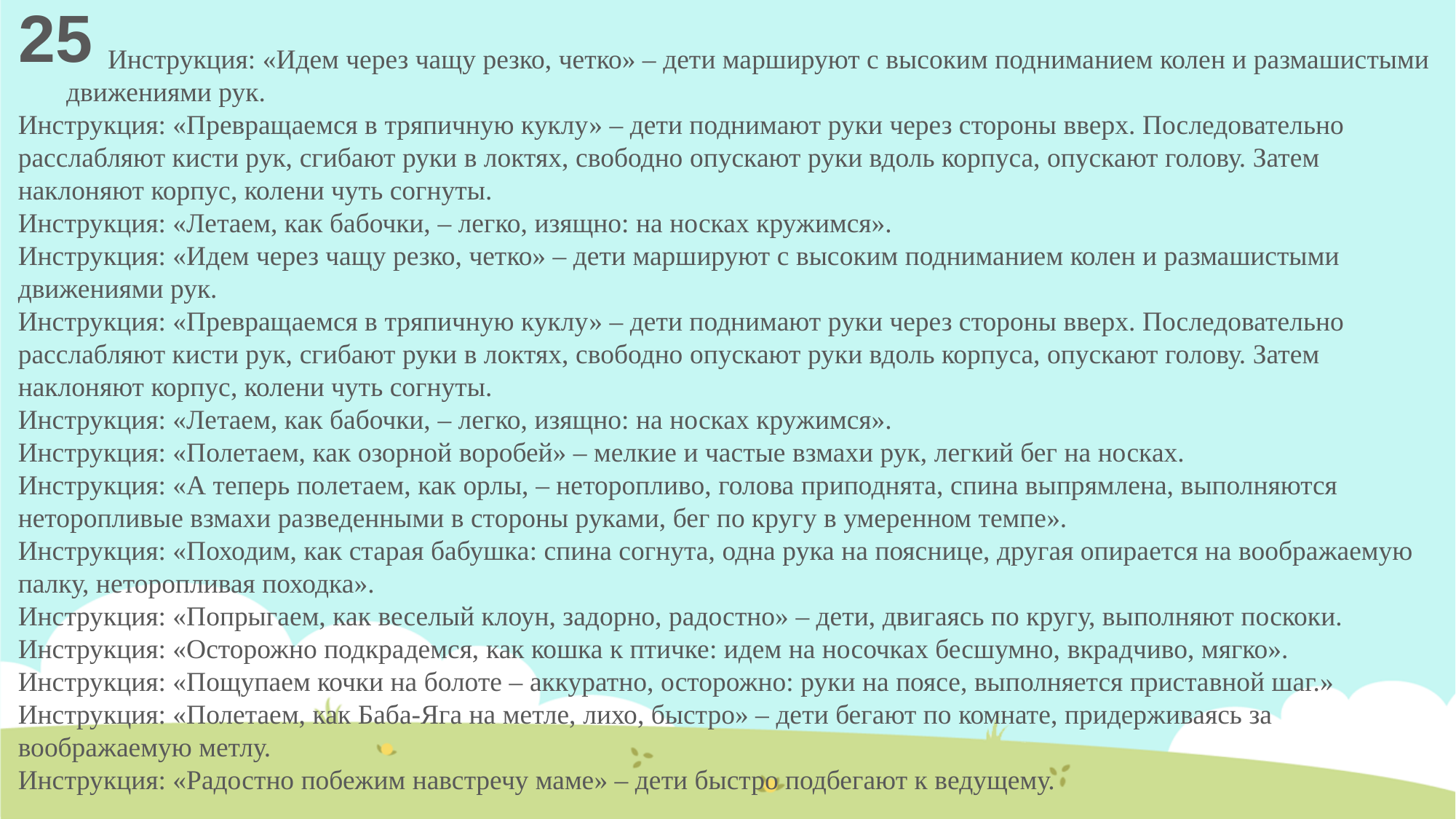

25
             Инструкция: «Идем через чащу резко, четко» – дети маршируют с высоким подниманием колен и размашистыми          движениями рук.
Инструкция: «Превращаемся в тряпичную куклу» – дети поднимают руки через стороны вверх. Последовательно расслабляют кисти рук, сгибают руки в локтях, свободно опускают руки вдоль корпуса, опускают голову. Затем наклоняют корпус, колени чуть согнуты.
Инструкция: «Летаем, как бабочки, – легко, изящно: на носках кружимся».
Инструкция: «Идем через чащу резко, четко» – дети маршируют с высоким подниманием колен и размашистыми движениями рук.
Инструкция: «Превращаемся в тряпичную куклу» – дети поднимают руки через стороны вверх. Последовательно расслабляют кисти рук, сгибают руки в локтях, свободно опускают руки вдоль корпуса, опускают голову. Затем наклоняют корпус, колени чуть согнуты.
Инструкция: «Летаем, как бабочки, – легко, изящно: на носках кружимся».
Инструкция: «Полетаем, как озорной воробей» – мелкие и частые взмахи рук, легкий бег на носках.
Инструкция: «А теперь полетаем, как орлы, – неторопливо, голова приподнята, спина выпрямлена, выполняются неторопливые взмахи разведенными в стороны руками, бег по кругу в умеренном темпе».
Инструкция: «Походим, как старая бабушка: спина согнута, одна рука на пояснице, другая опирается на воображаемую палку, неторопливая походка».
Инструкция: «Попрыгаем, как веселый клоун, задорно, радостно» – дети, двигаясь по кругу, выполняют поскоки.
Инструкция: «Осторожно подкрадемся, как кошка к птичке: идем на носочках бесшумно, вкрадчиво, мягко».
Инструкция: «Пощупаем кочки на болоте – аккуратно, осторожно: руки на поясе, выполняется приставной шаг.»
Инструкция: «Полетаем, как Баба-Яга на метле, лихо, быстро» – дети бегают по комнате, придерживаясь за воображаемую метлу.
Инструкция: «Радостно побежим навстречу маме» – дети быстро подбегают к ведущему.